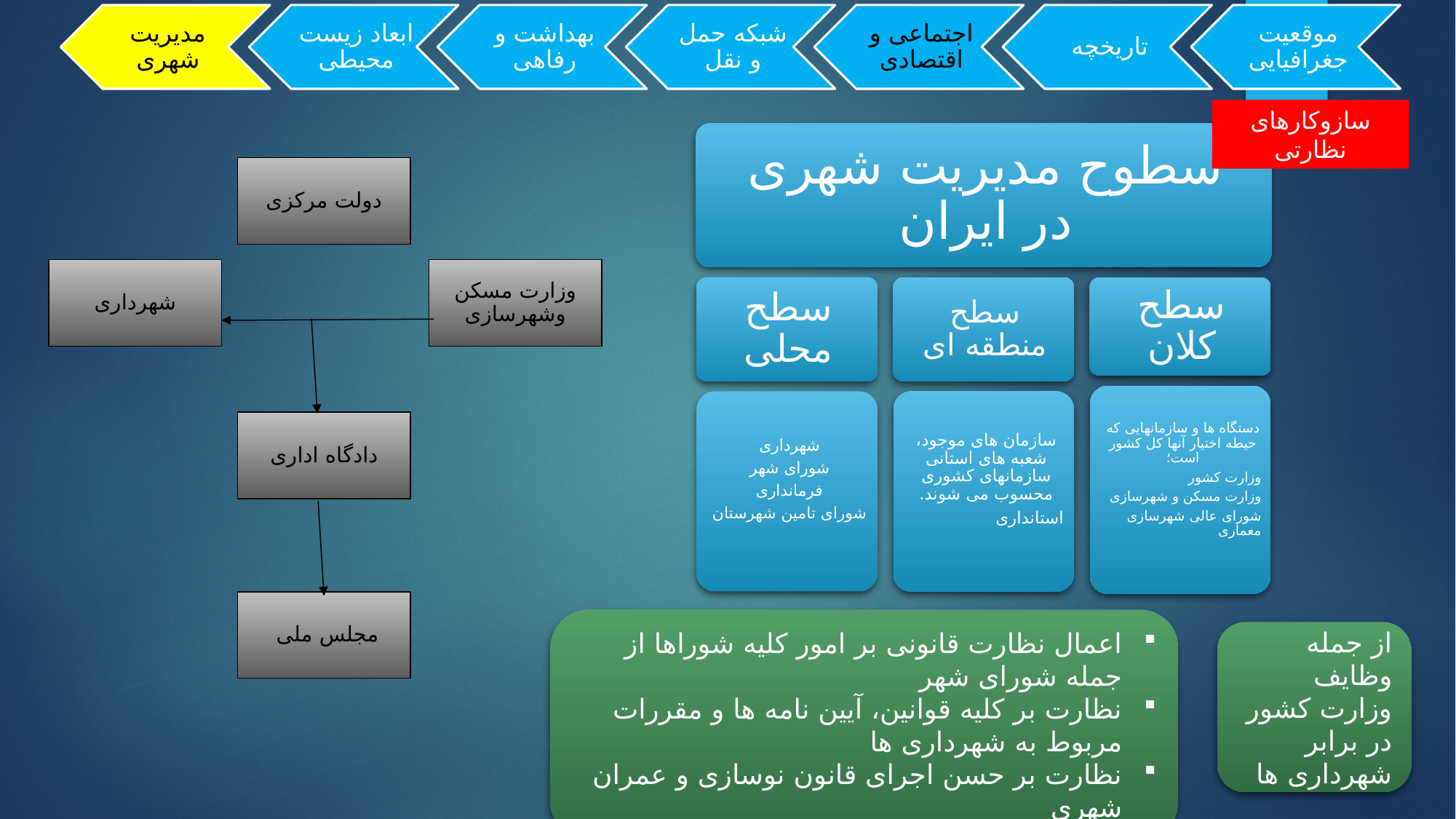

موقعیت جغرافیایی
تاریخچه
اجتماعی و اقتصادی
شبکه حمل و نقل
بهداشت و رفاهی
ابعاد زیست محیطی
مدیریت شهری
سازوکارهای نظارتی
سطوح مدیریت شهری در ایران
سطح محلی
شهرداری
شورای شهر
فرمانداری
شورای تامین شهرستان

سطح منطقه ای
سازمان های موجود، شعبه های استانی سازمانهای کشوری محسوب می شوند.
استانداری

سطح کلان
دستگاه ها و سازمانهایی که حیطه اختیار آنها کل کشور است؛
وزارت کشور
وزارت مسکن و شهرسازی
شورای عالی شهرسازی معماری

دولت مرکزی
شهرداری
وزارت مسکن وشهرسازی
دادگاه اداری
مجلس ملی
اعمال نظارت قانونی بر امور کلیه شوراها از جمله شورای شهر
نظارت بر کلیه قوانین، آیین نامه ها و مقررات مربوط به شهرداری ها
نظارت بر حسن اجرای قانون نوسازی و عمران شهری
از جمله وظایف وزارت کشور در برابر شهرداری ها